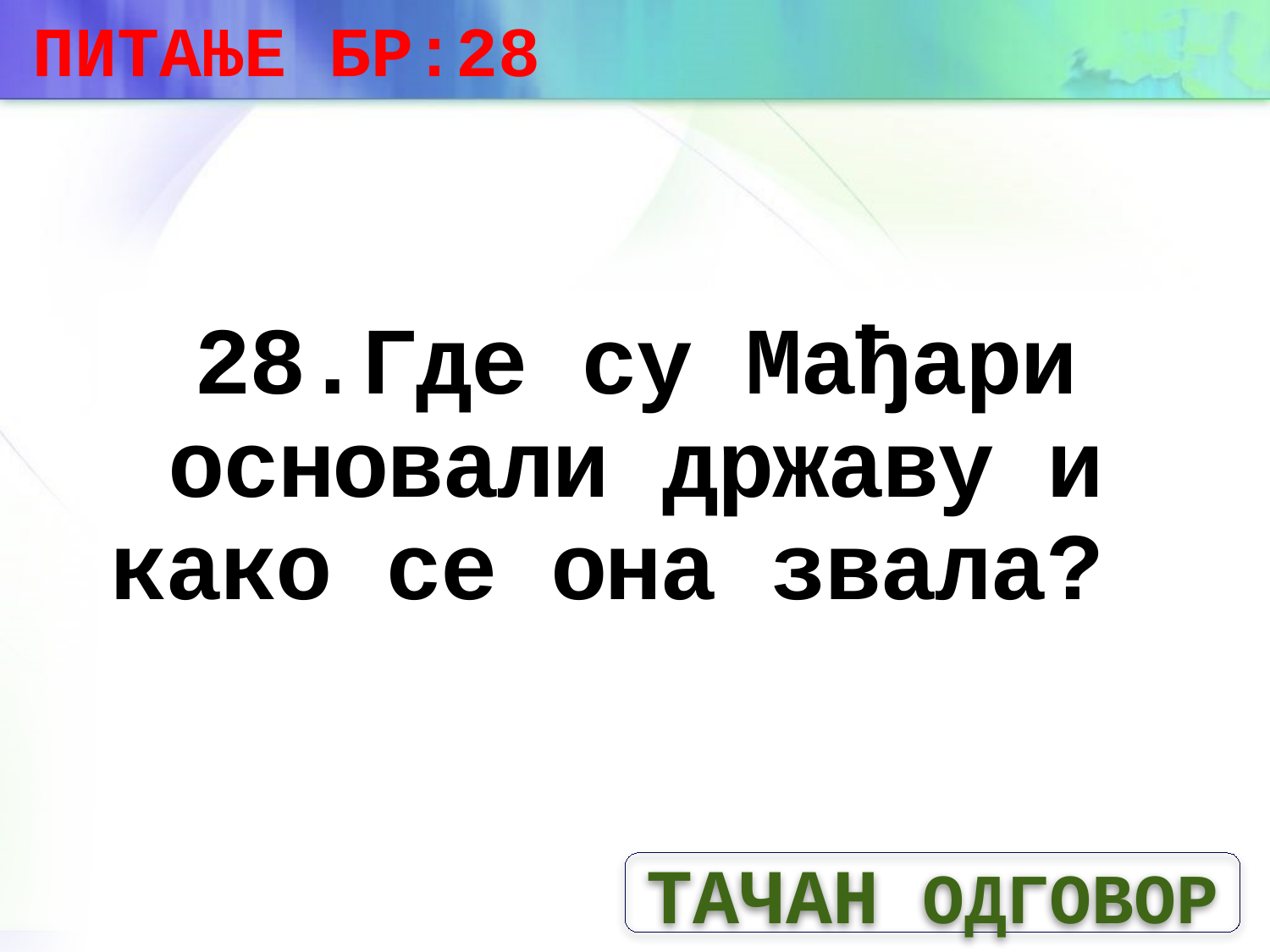

ПИТАЊЕ БР:28
# 28.Где су Мађари основали државу и како се она звала?
ТАЧАН ОДГОВОР